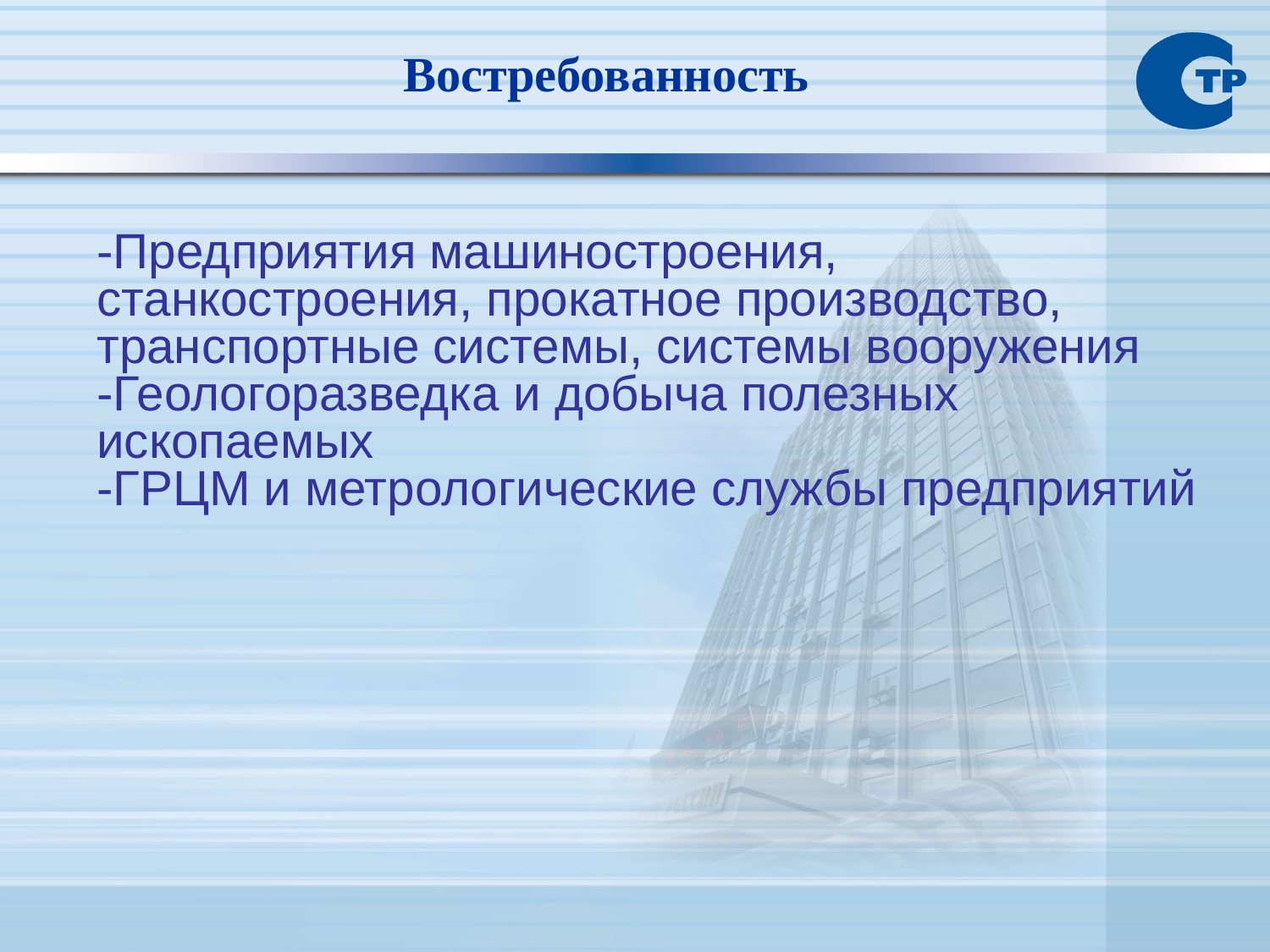

Востребованность

-Предприятия машиностроения, станкостроения, прокатное производство, транспортные системы, системы вооружения
-Геологоразведка и добыча полезных ископаемых
-ГРЦМ и метрологические службы предприятий